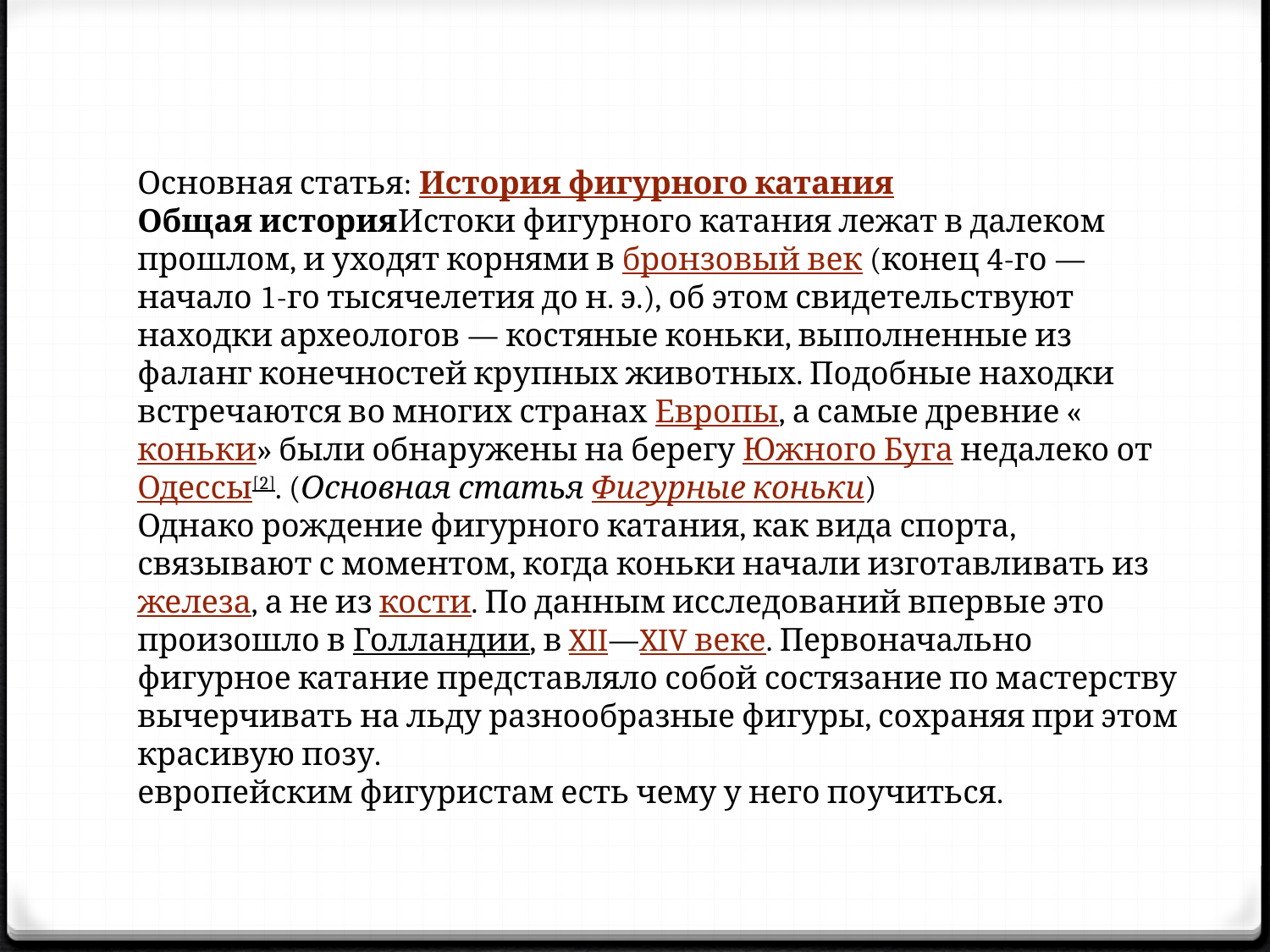

#
Основная статья: История фигурного катания
Общая историяИстоки фигурного катания лежат в далеком прошлом, и уходят корнями в бронзовый век (конец 4-го — начало 1-го тысячелетия до н. э.), об этом свидетельствуют находки археологов — костяные коньки, выполненные из фаланг конечностей крупных животных. Подобные находки встречаются во многих странах Европы, а самые древние «коньки» были обнаружены на берегу Южного Буга недалеко от Одессы[2]. (Основная статья Фигурные коньки)
Однако рождение фигурного катания, как вида спорта, связывают с моментом, когда коньки начали изготавливать из железа, а не из кости. По данным исследований впервые это произошло в Голландии, в XII—XIV веке. Первоначально фигурное катание представляло собой состязание по мастерству вычерчивать на льду разнообразные фигуры, сохраняя при этом красивую позу.
европейским фигуристам есть чему у него поучиться.